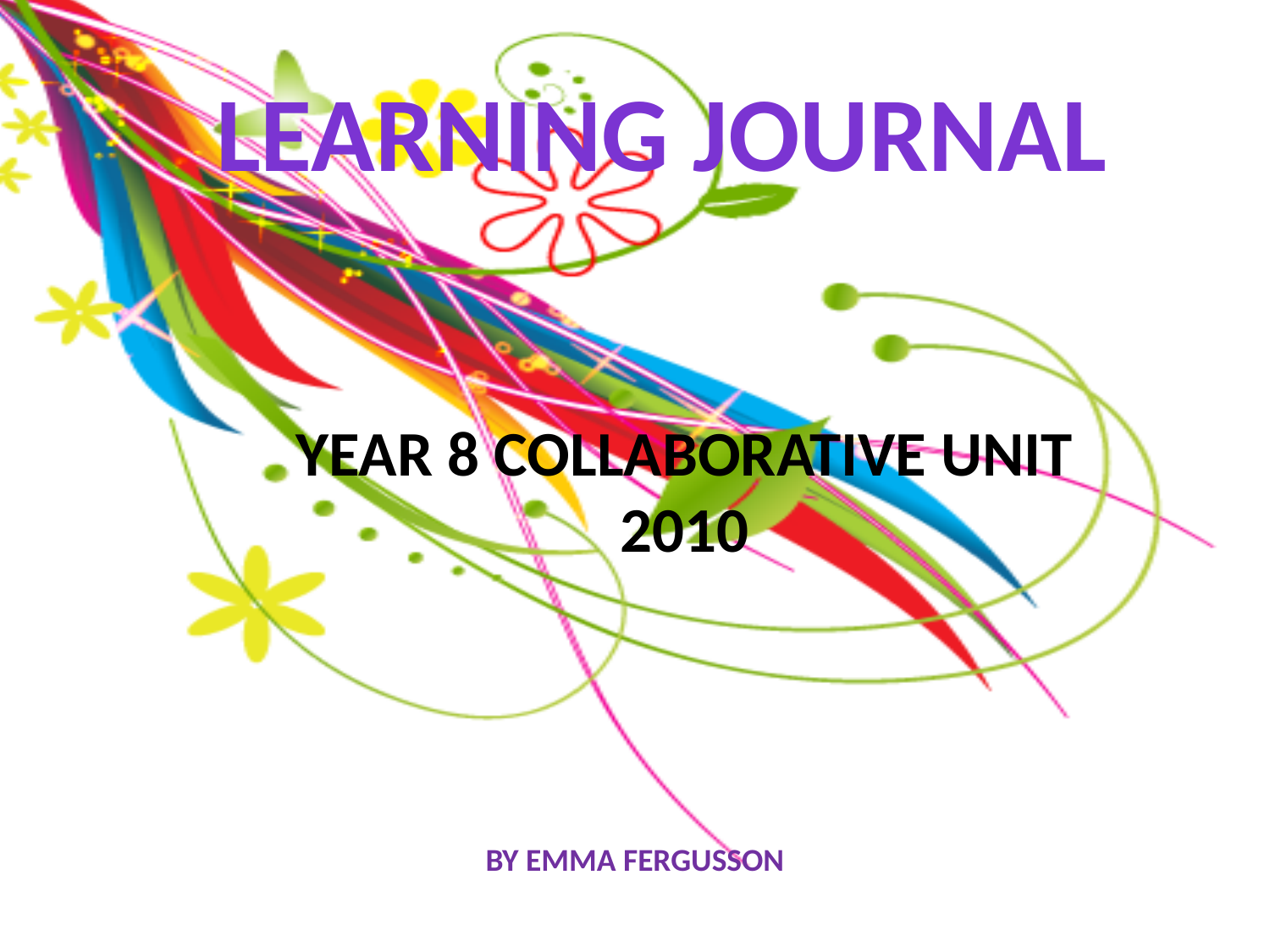

Learning Journal
YEAR 8 COLLABORATIVE UNIT 2010
BY EMMA FERGUSSON